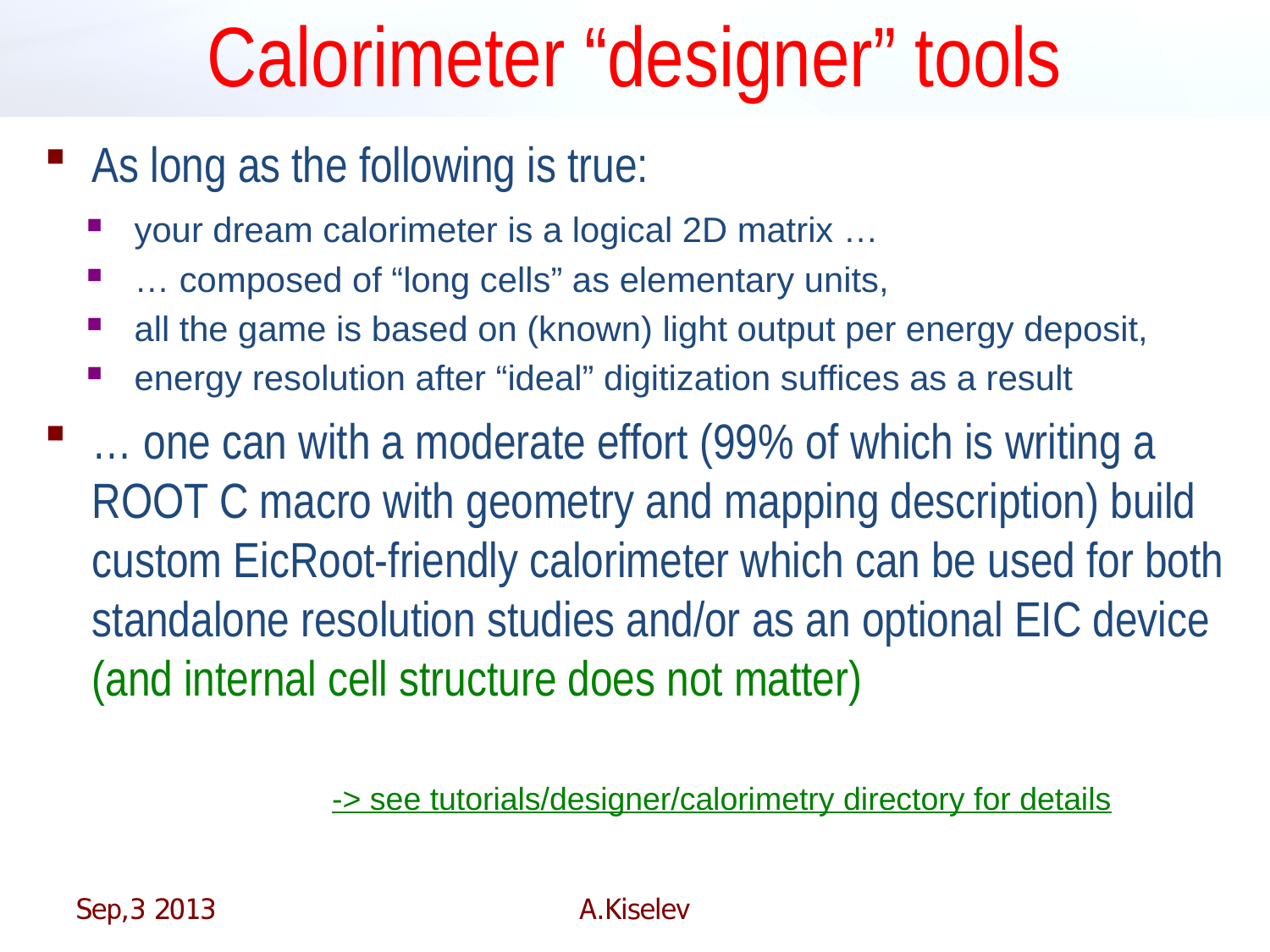

# Calorimeter “designer” tools
As long as the following is true:

… one can with a moderate effort (99% of which is writing a ROOT C macro with geometry and mapping description) build custom EicRoot-friendly calorimeter which can be used for both standalone resolution studies and/or as an optional EIC device (and internal cell structure does not matter)
your dream calorimeter is a logical 2D matrix …
… composed of “long cells” as elementary units,
all the game is based on (known) light output per energy deposit,
energy resolution after “ideal” digitization suffices as a result

-> see tutorials/designer/calorimetry directory for details
Sep,3 2013
A.Kiselev